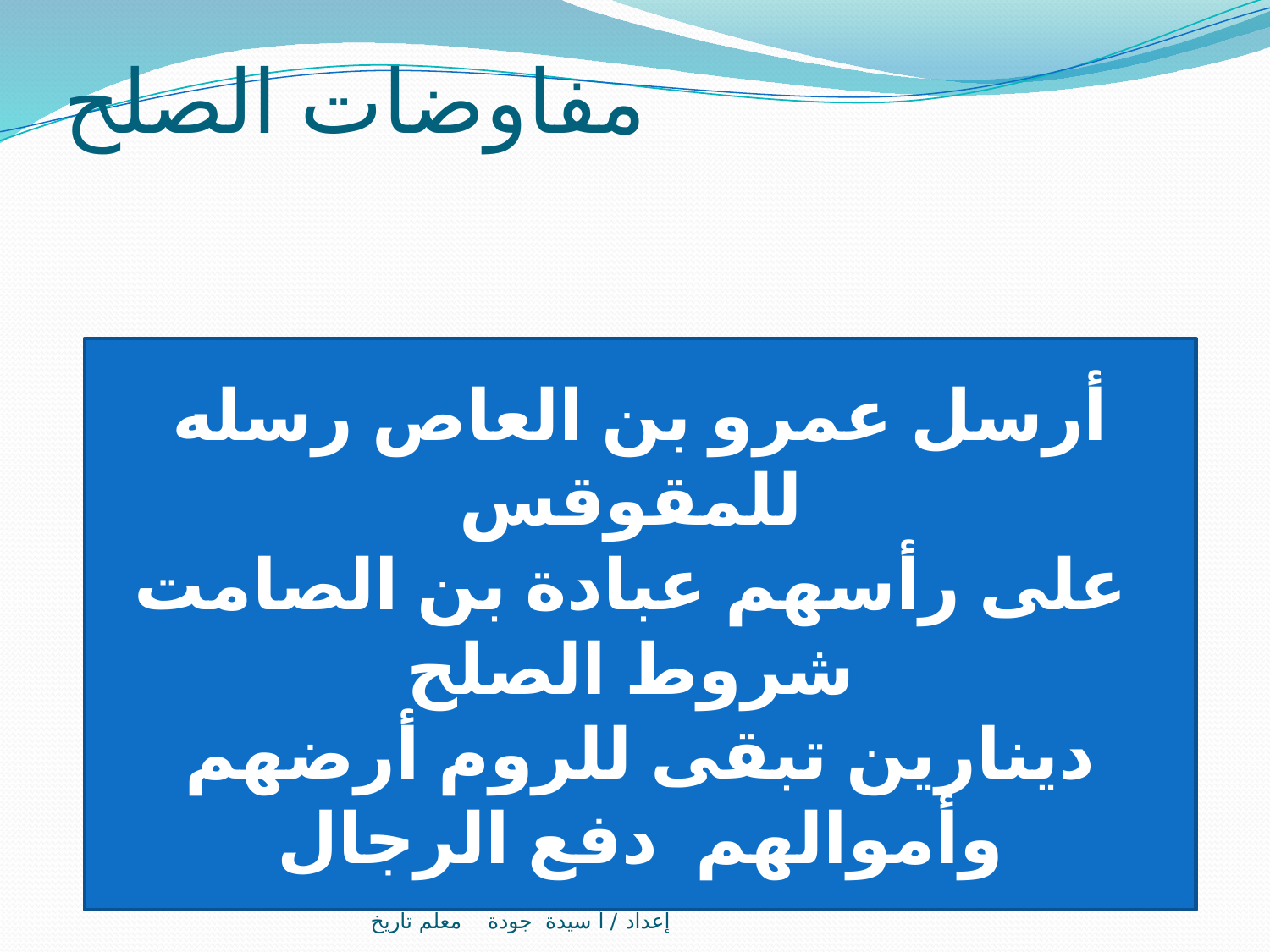

# مفاوضات الصلح
أرسل عمرو بن العاص رسله للمقوقس
على رأسهم عبادة بن الصامت
شروط الصلح
دينارين تبقى للروم أرضهم وأموالهم  دفع الرجال
إعداد / أ سيدة  جودة    معلم تاريخ